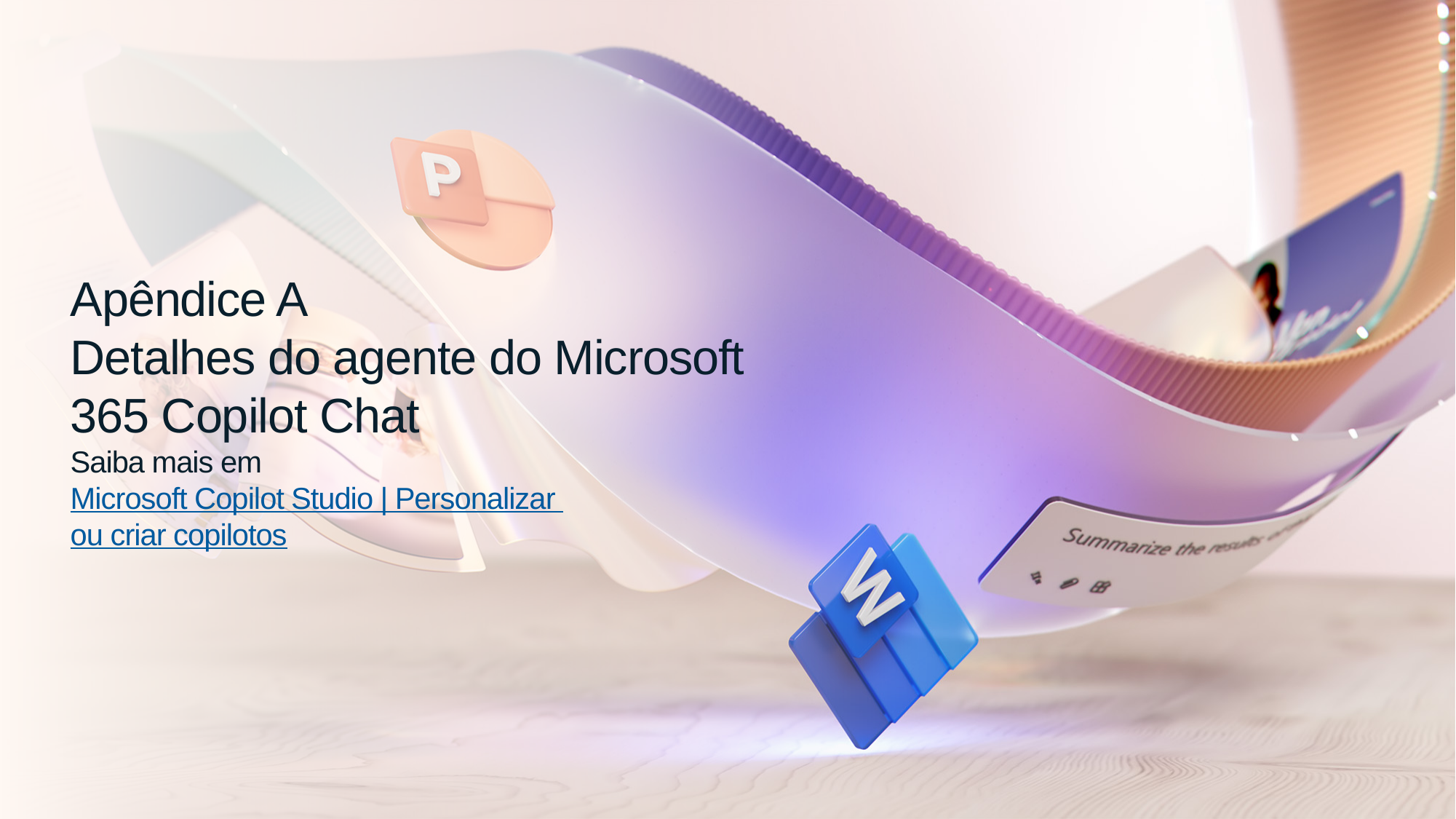

# Apêndice A Detalhes do agente do Microsoft 365 Copilot Chat Saiba mais em Microsoft Copilot Studio | Personalizar ou criar copilotos